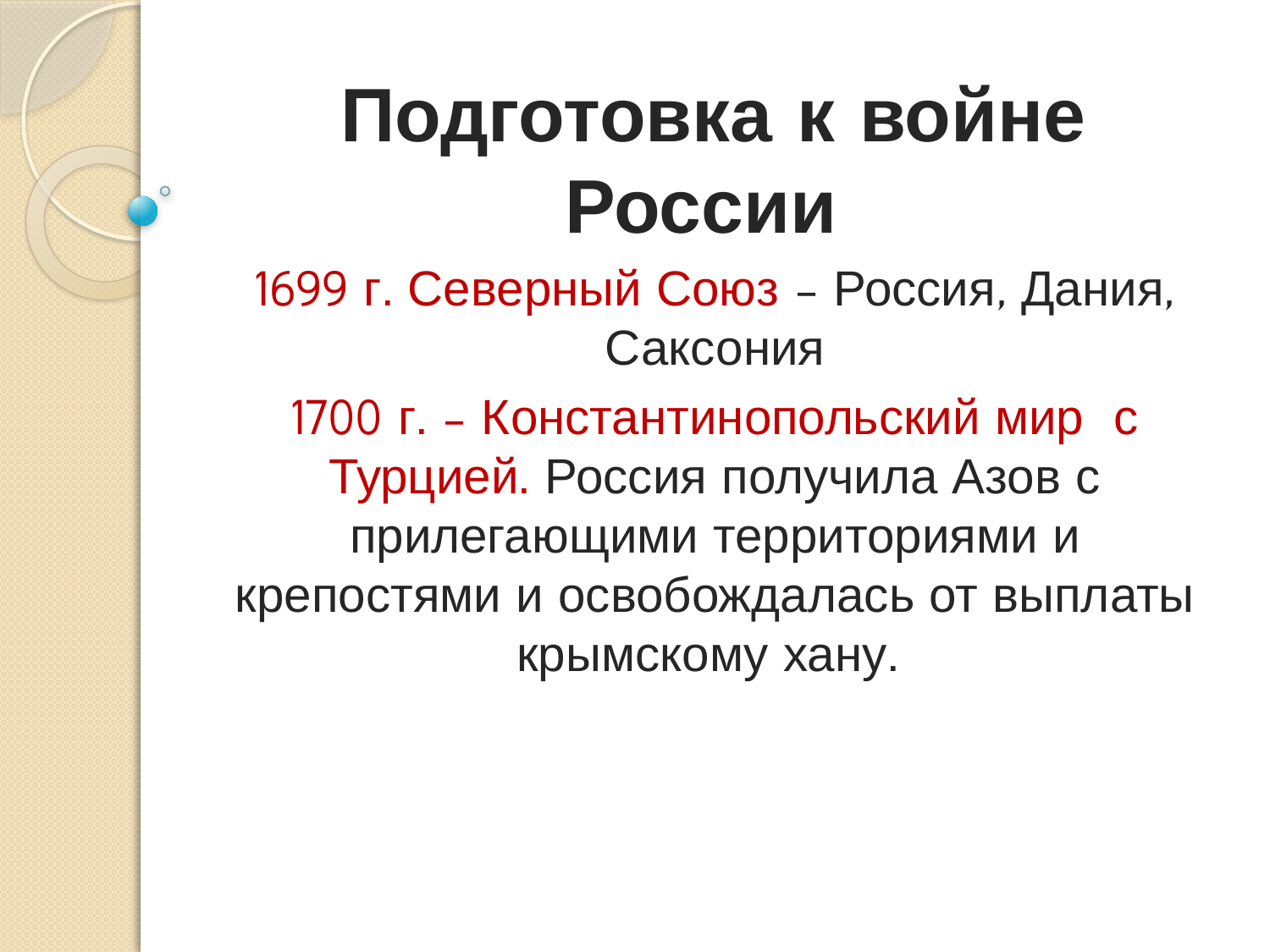

# Подготовка к войне России
1699 г. Северный Союз – Россия, Дания, Саксония
1700 г. – Константинопольский мир  с Турцией. Россия получила Азов с прилегающими территориями и крепостями и освобождалась от выплаты крымскому хану.